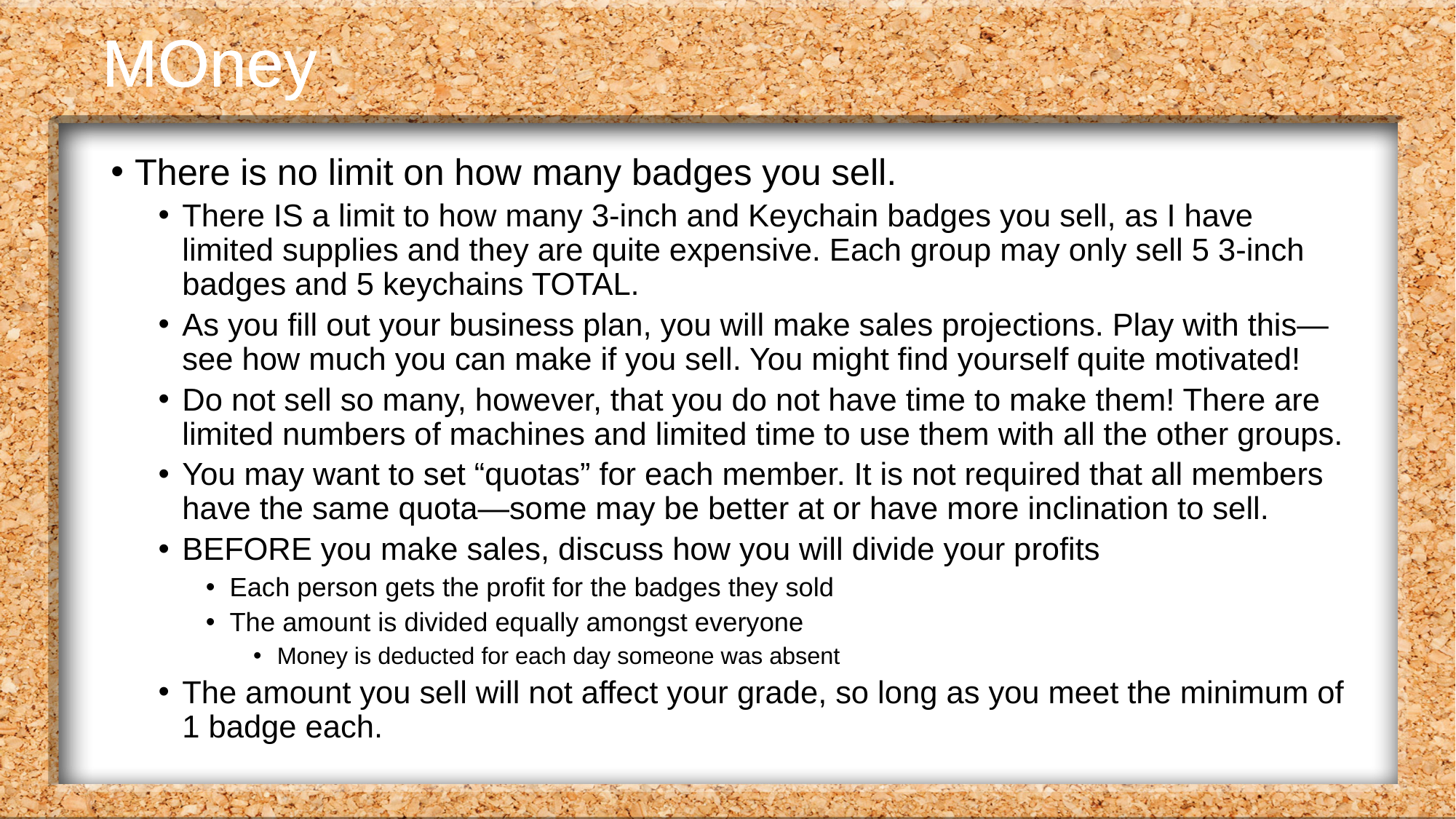

# MOney
There is no limit on how many badges you sell.
There IS a limit to how many 3-inch and Keychain badges you sell, as I have limited supplies and they are quite expensive. Each group may only sell 5 3-inch badges and 5 keychains TOTAL.
As you fill out your business plan, you will make sales projections. Play with this—see how much you can make if you sell. You might find yourself quite motivated!
Do not sell so many, however, that you do not have time to make them! There are limited numbers of machines and limited time to use them with all the other groups.
You may want to set “quotas” for each member. It is not required that all members have the same quota—some may be better at or have more inclination to sell.
BEFORE you make sales, discuss how you will divide your profits
Each person gets the profit for the badges they sold
The amount is divided equally amongst everyone
Money is deducted for each day someone was absent
The amount you sell will not affect your grade, so long as you meet the minimum of 1 badge each.